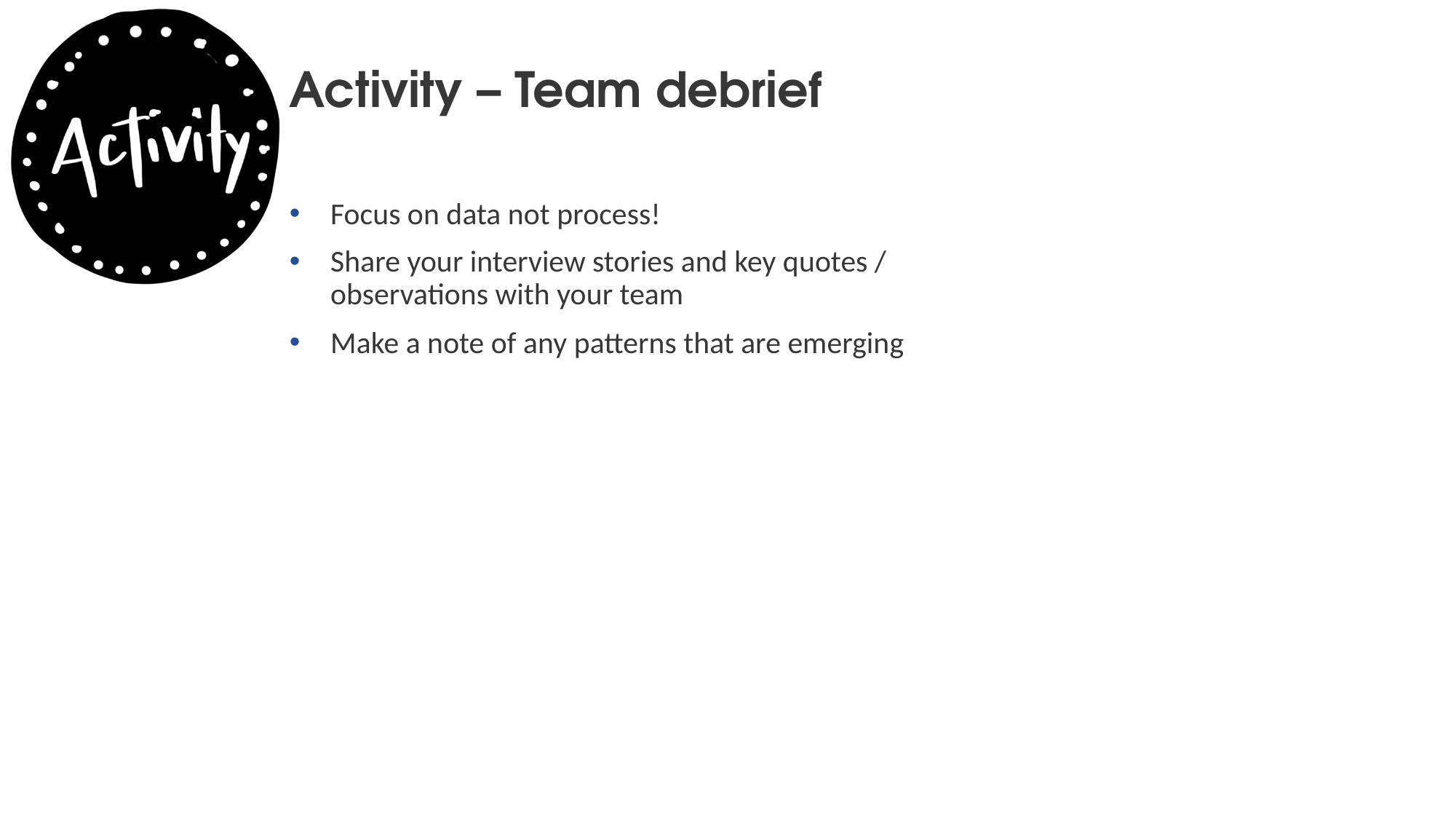

# Activity – Team debrief
Focus on data not process!
Share your interview stories and key quotes / observations with your team
Make a note of any patterns that are emerging